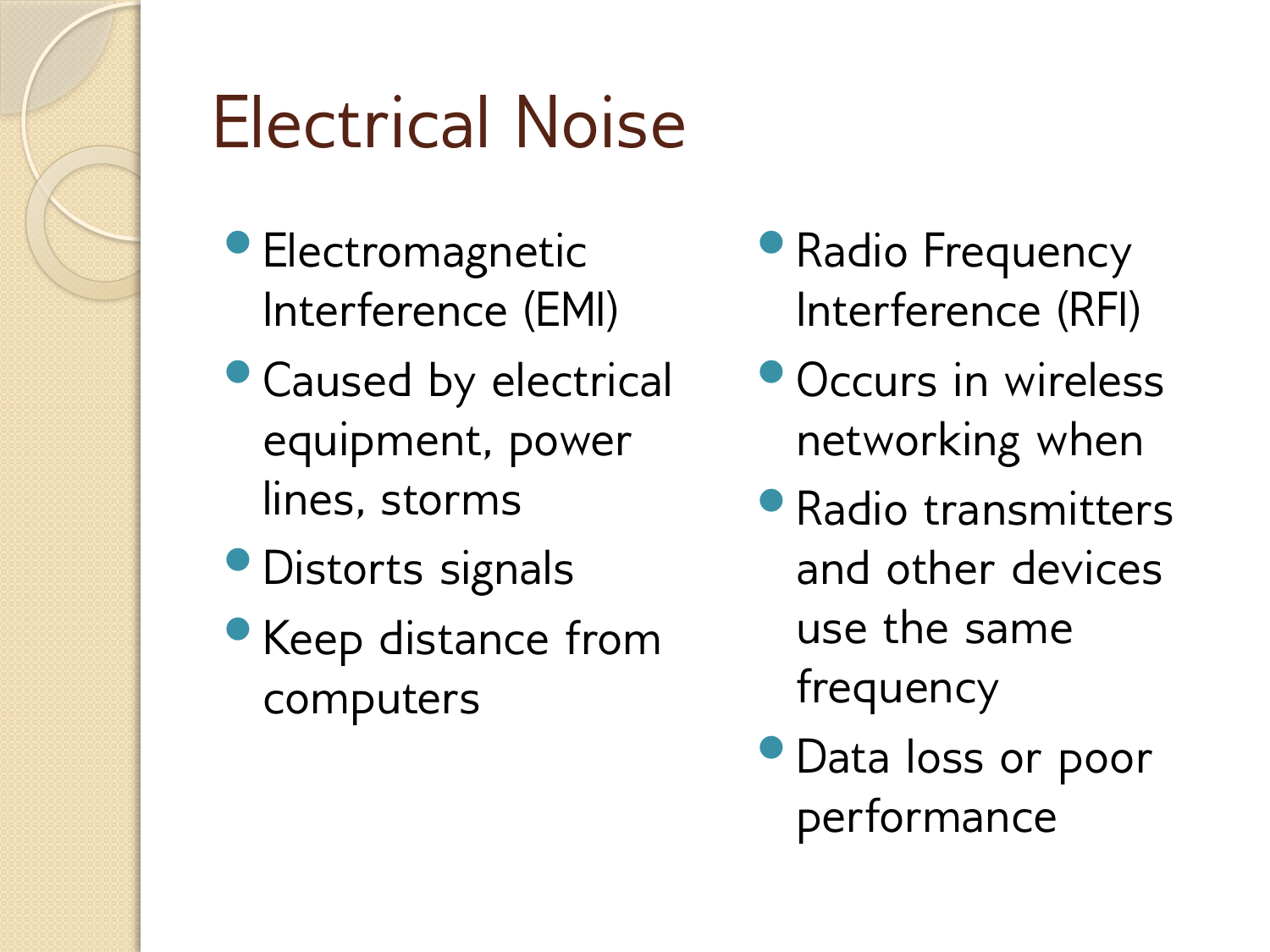

# Electrical Noise
Electromagnetic Interference (EMI)
Caused by electrical equipment, power lines, storms
Distorts signals
Keep distance from computers

Radio Frequency Interference (RFI)
Occurs in wireless networking when
Radio transmitters and other devices use the same frequency
Data loss or poor performance